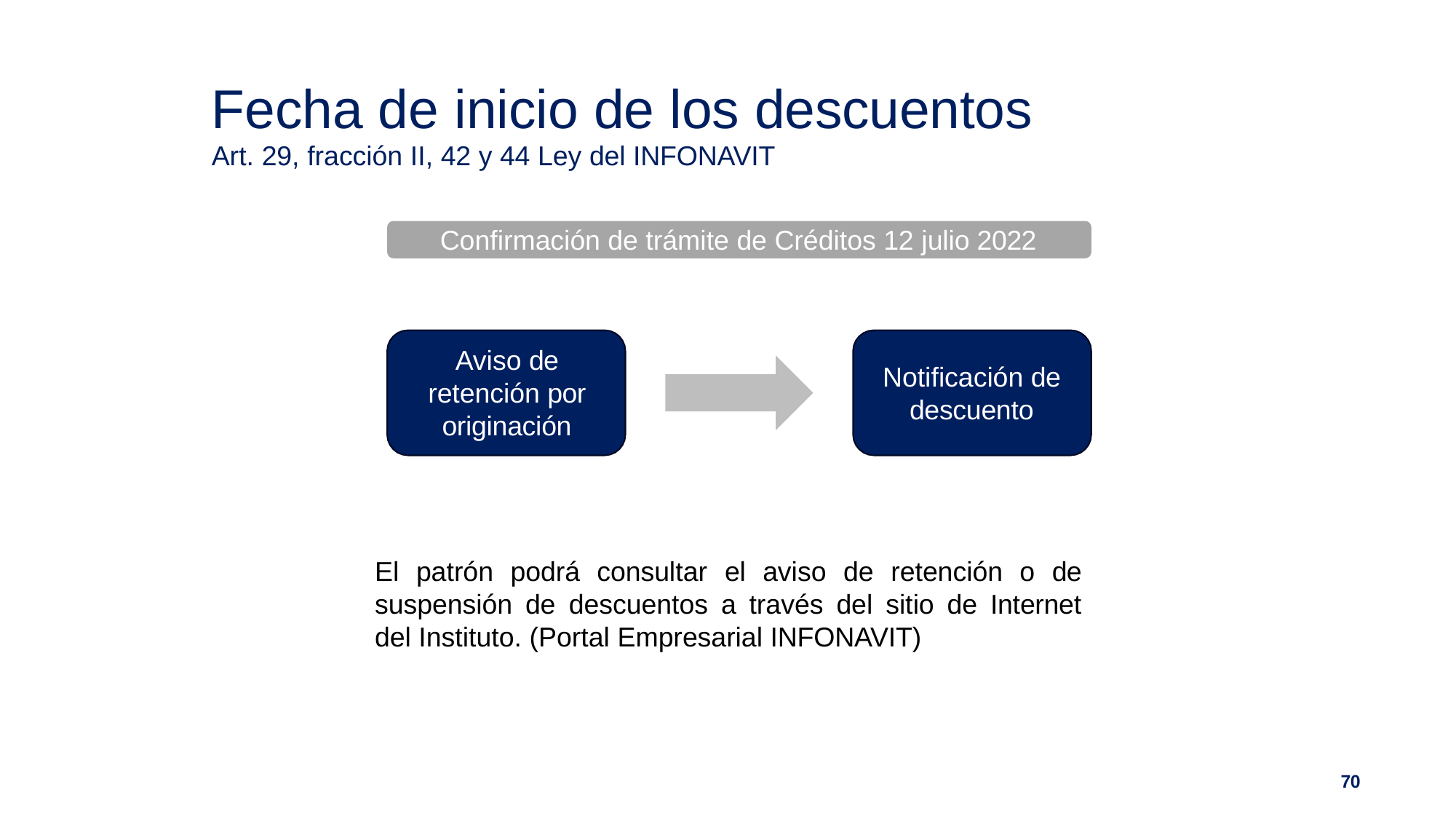

# Fecha de inicio de los descuentos
Art. 29, fracción II, 42 y 44 Ley del INFONAVIT

Confirmación de trámite de Créditos 12 julio 2022

Aviso de retención por originación

Notificación de descuento
El  patrón  podrá  consultar  el  aviso  de  retención  o  de suspensión de descuentos a través del sitio de Internet del Instituto. (Portal Empresarial INFONAVIT)
70